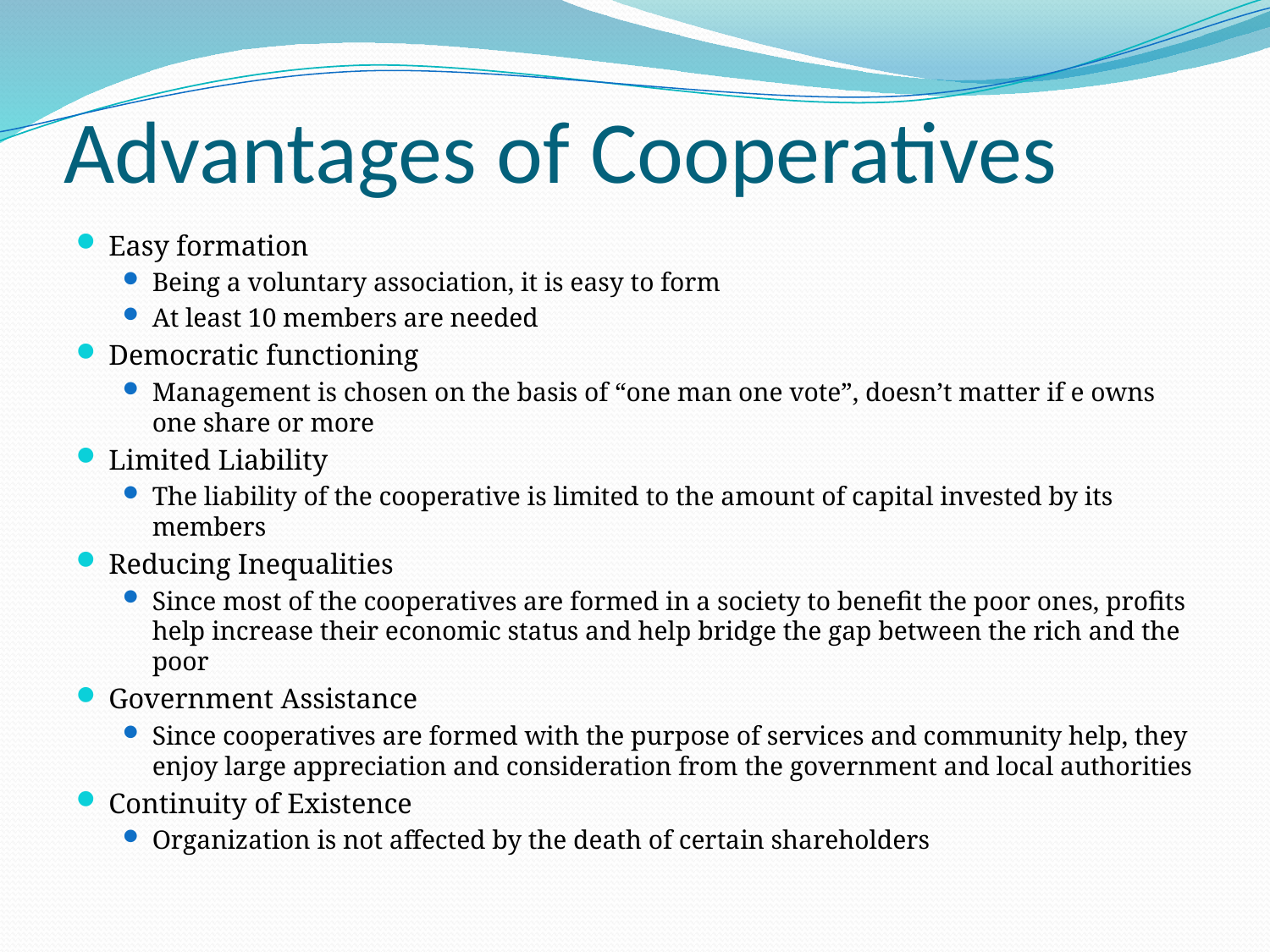

# Advantages of Cooperatives
Easy formation
Being a voluntary association, it is easy to form
At least 10 members are needed
Democratic functioning
Management is chosen on the basis of “one man one vote”, doesn’t matter if e owns one share or more
Limited Liability
The liability of the cooperative is limited to the amount of capital invested by its members
Reducing Inequalities
Since most of the cooperatives are formed in a society to benefit the poor ones, profits help increase their economic status and help bridge the gap between the rich and the poor
Government Assistance
Since cooperatives are formed with the purpose of services and community help, they enjoy large appreciation and consideration from the government and local authorities
Continuity of Existence
Organization is not affected by the death of certain shareholders